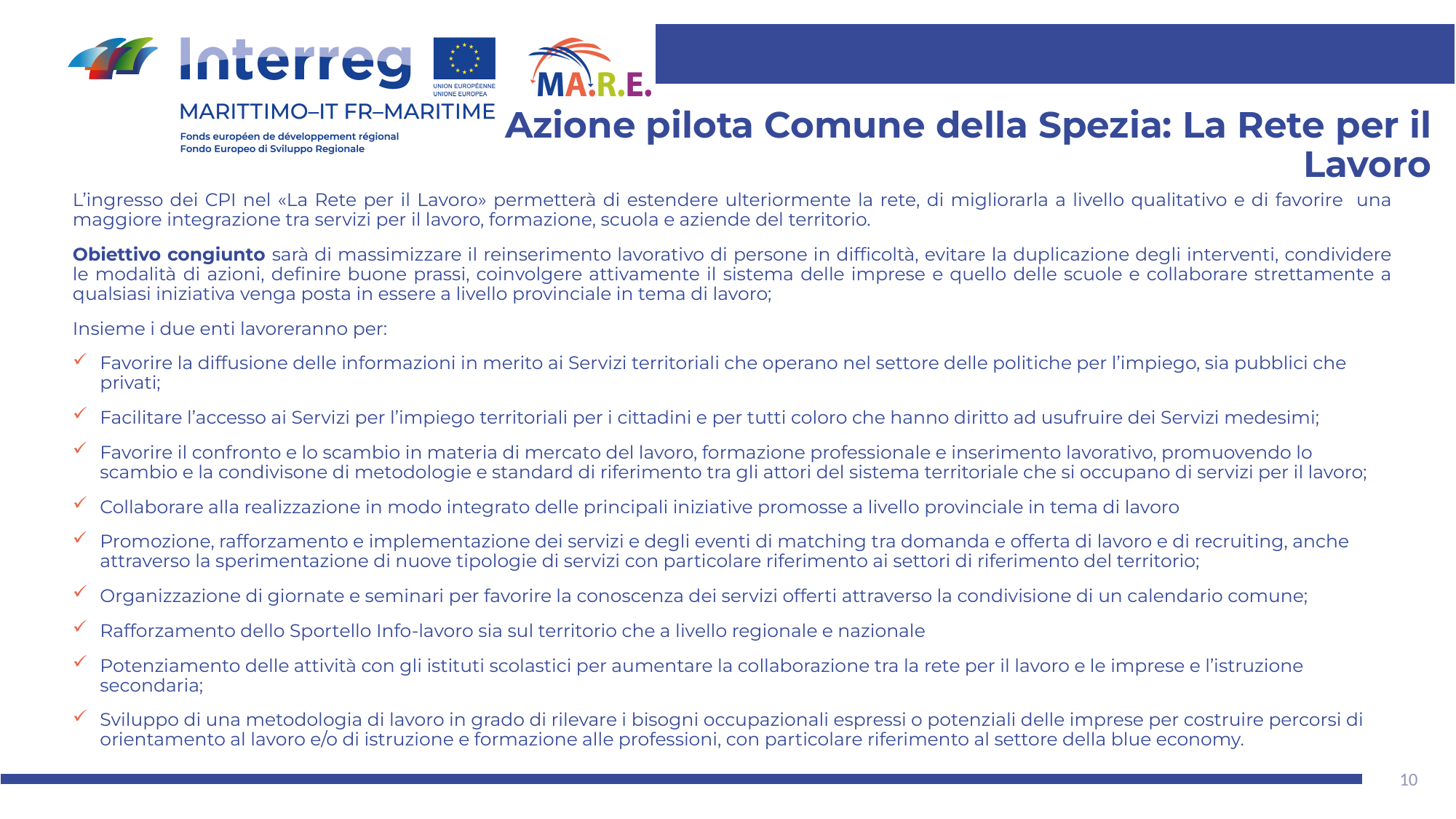

# Azione pilota Comune della Spezia: La Rete per il Lavoro
L’ingresso dei CPI nel «La Rete per il Lavoro» permetterà di estendere ulteriormente la rete, di migliorarla a livello qualitativo e di favorire  una maggiore integrazione tra servizi per il lavoro, formazione, scuola e aziende del territorio.
Obiettivo congiunto sarà di massimizzare il reinserimento lavorativo di persone in difficoltà, evitare la duplicazione degli interventi, condividere le modalità di azioni, definire buone prassi, coinvolgere attivamente il sistema delle imprese e quello delle scuole e collaborare strettamente a qualsiasi iniziativa venga posta in essere a livello provinciale in tema di lavoro;
Insieme i due enti lavoreranno per:
Favorire la diffusione delle informazioni in merito ai Servizi territoriali che operano nel settore delle politiche per l’impiego, sia pubblici che privati;
Facilitare l’accesso ai Servizi per l’impiego territoriali per i cittadini e per tutti coloro che hanno diritto ad usufruire dei Servizi medesimi;
Favorire il confronto e lo scambio in materia di mercato del lavoro, formazione professionale e inserimento lavorativo, promuovendo lo scambio e la condivisone di metodologie e standard di riferimento tra gli attori del sistema territoriale che si occupano di servizi per il lavoro;
Collaborare alla realizzazione in modo integrato delle principali iniziative promosse a livello provinciale in tema di lavoro
Promozione, rafforzamento e implementazione dei servizi e degli eventi di matching tra domanda e offerta di lavoro e di recruiting, anche attraverso la sperimentazione di nuove tipologie di servizi con particolare riferimento ai settori di riferimento del territorio;
Organizzazione di giornate e seminari per favorire la conoscenza dei servizi offerti attraverso la condivisione di un calendario comune;
Rafforzamento dello Sportello Info-lavoro sia sul territorio che a livello regionale e nazionale
Potenziamento delle attività con gli istituti scolastici per aumentare la collaborazione tra la rete per il lavoro e le imprese e l’istruzione secondaria;
Sviluppo di una metodologia di lavoro in grado di rilevare i bisogni occupazionali espressi o potenziali delle imprese per costruire percorsi di orientamento al lavoro e/o di istruzione e formazione alle professioni, con particolare riferimento al settore della blue economy.

10